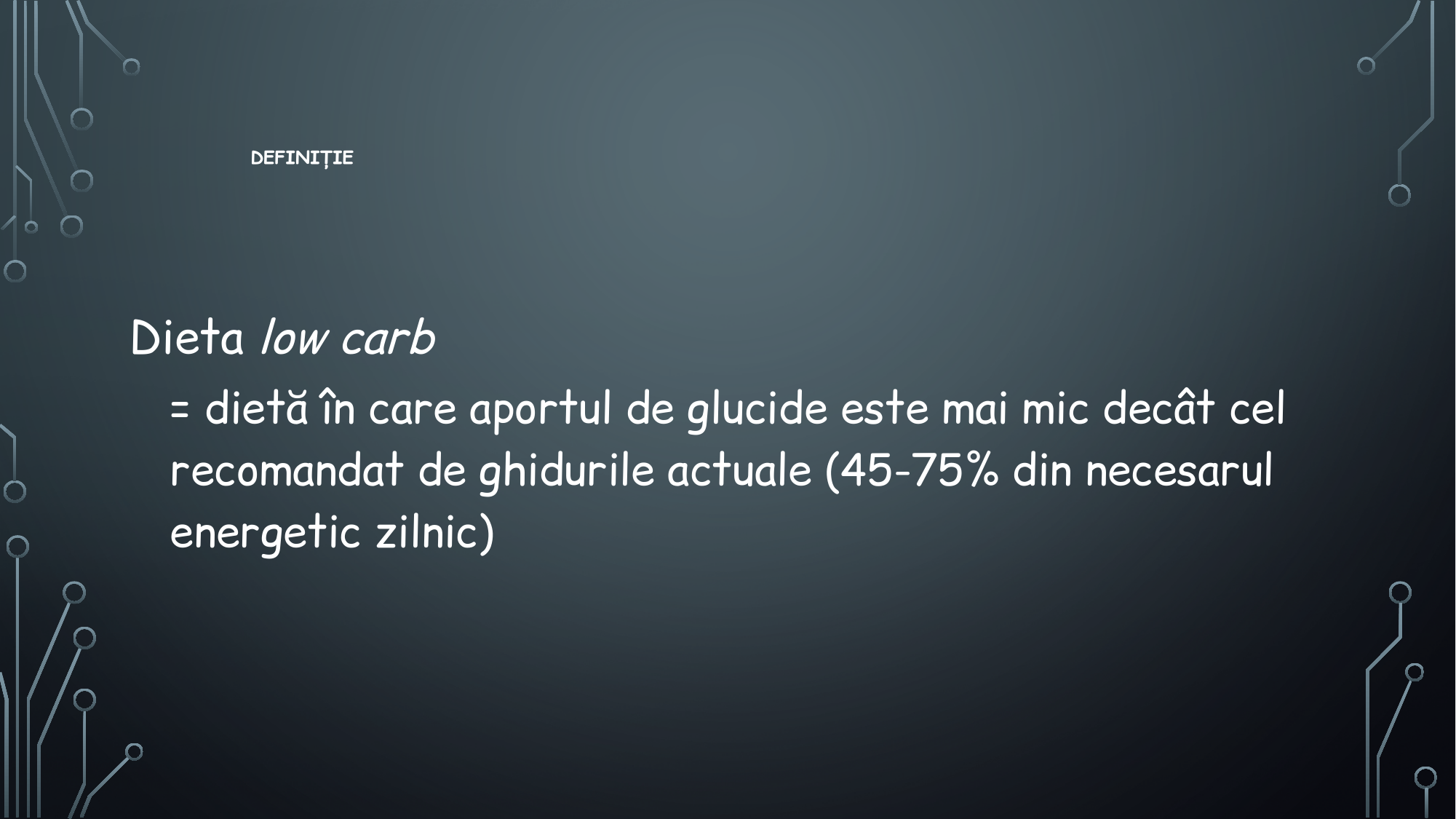

# Definiție
Dieta low carb
= dietă în care aportul de glucide este mai mic decât cel recomandat de ghidurile actuale (45-75% din necesarul energetic zilnic)